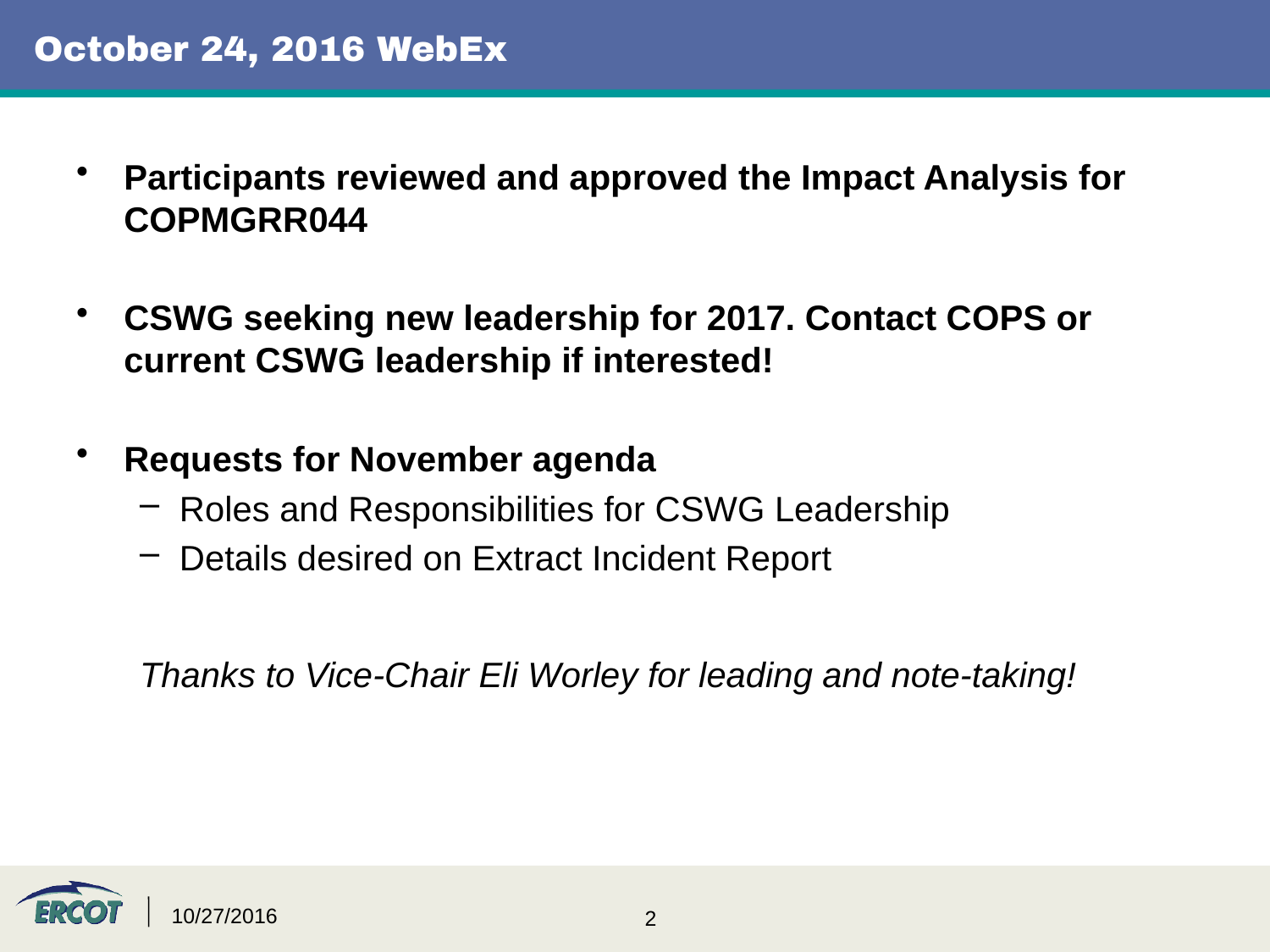

# October 24, 2016 WebEx
Participants reviewed and approved the Impact Analysis for COPMGRR044

CSWG seeking new leadership for 2017. Contact COPS or current CSWG leadership if interested!

Requests for November agenda
Roles and Responsibilities for CSWG Leadership
Details desired on Extract Incident Report

Thanks to Vice-Chair Eli Worley for leading and note-taking!

10/27/2016